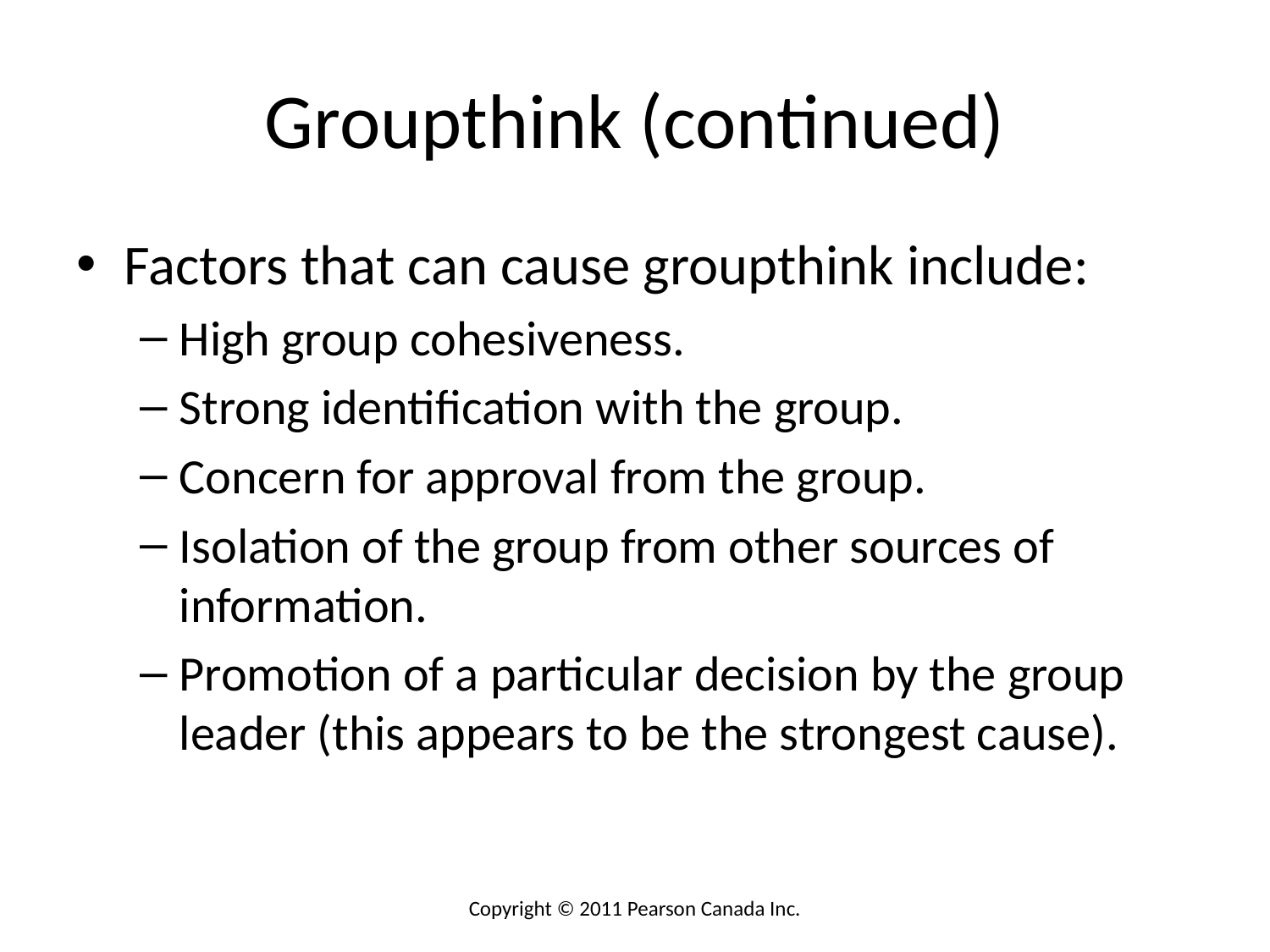

# Groupthink (continued)
Factors that can cause groupthink include:
High group cohesiveness.
Strong identification with the group.
Concern for approval from the group.
Isolation of the group from other sources of information.
Promotion of a particular decision by the group leader (this appears to be the strongest cause).

Copyright © 2011 Pearson Canada Inc.